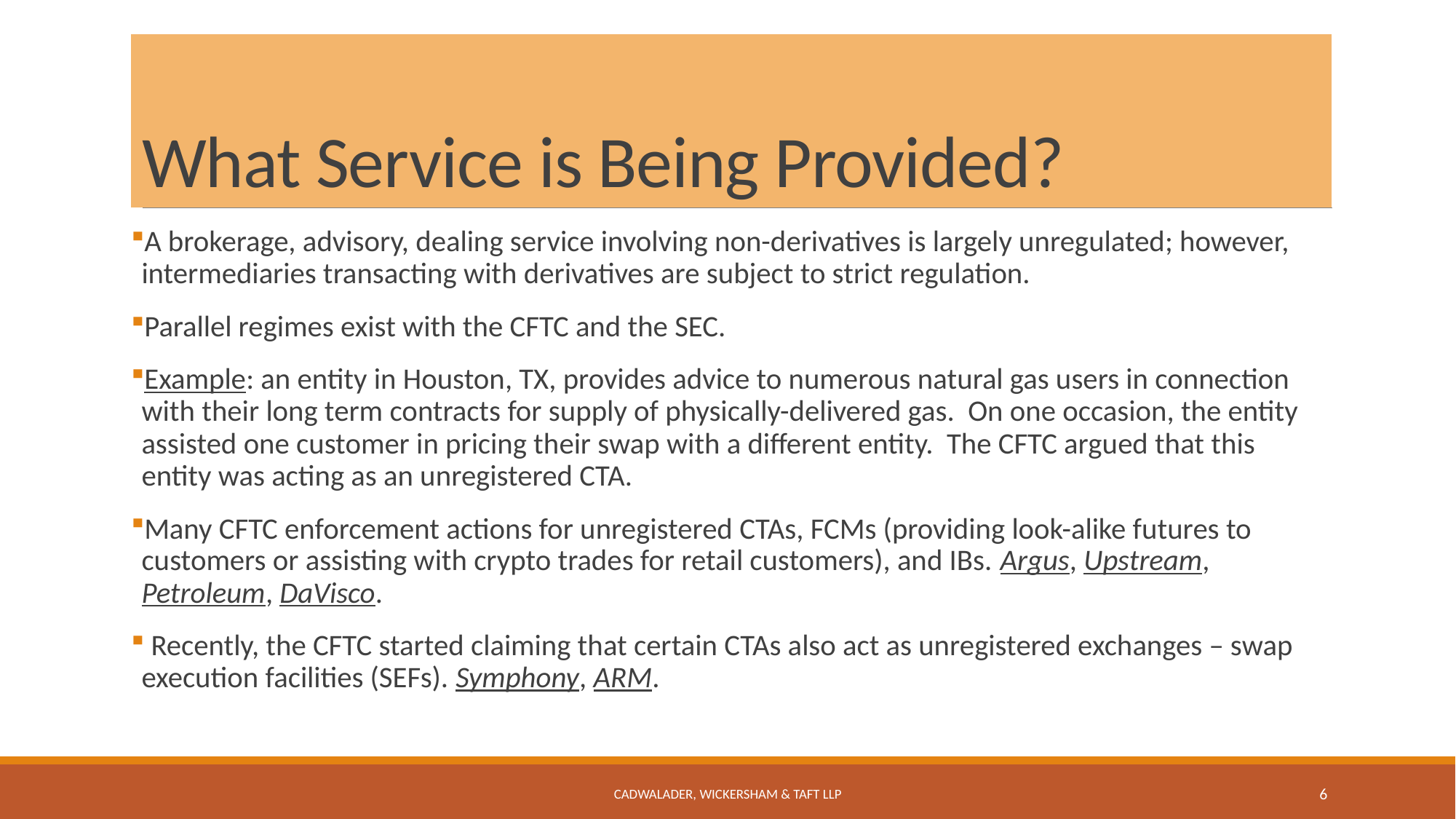

# What Service is Being Provided?
A brokerage, advisory, dealing service involving non-derivatives is largely unregulated; however, intermediaries transacting with derivatives are subject to strict regulation.
Parallel regimes exist with the CFTC and the SEC.
Example: an entity in Houston, TX, provides advice to numerous natural gas users in connection with their long term contracts for supply of physically-delivered gas.  On one occasion, the entity assisted one customer in pricing their swap with a different entity.  The CFTC argued that this entity was acting as an unregistered CTA.
Many CFTC enforcement actions for unregistered CTAs, FCMs (providing look-alike futures to customers or assisting with crypto trades for retail customers), and IBs. Argus, Upstream, Petroleum, DaVisco.
 Recently, the CFTC started claiming that certain CTAs also act as unregistered exchanges – swap execution facilities (SEFs). Symphony, ARM.
Cadwalader, Wickersham & Taft LLP
6